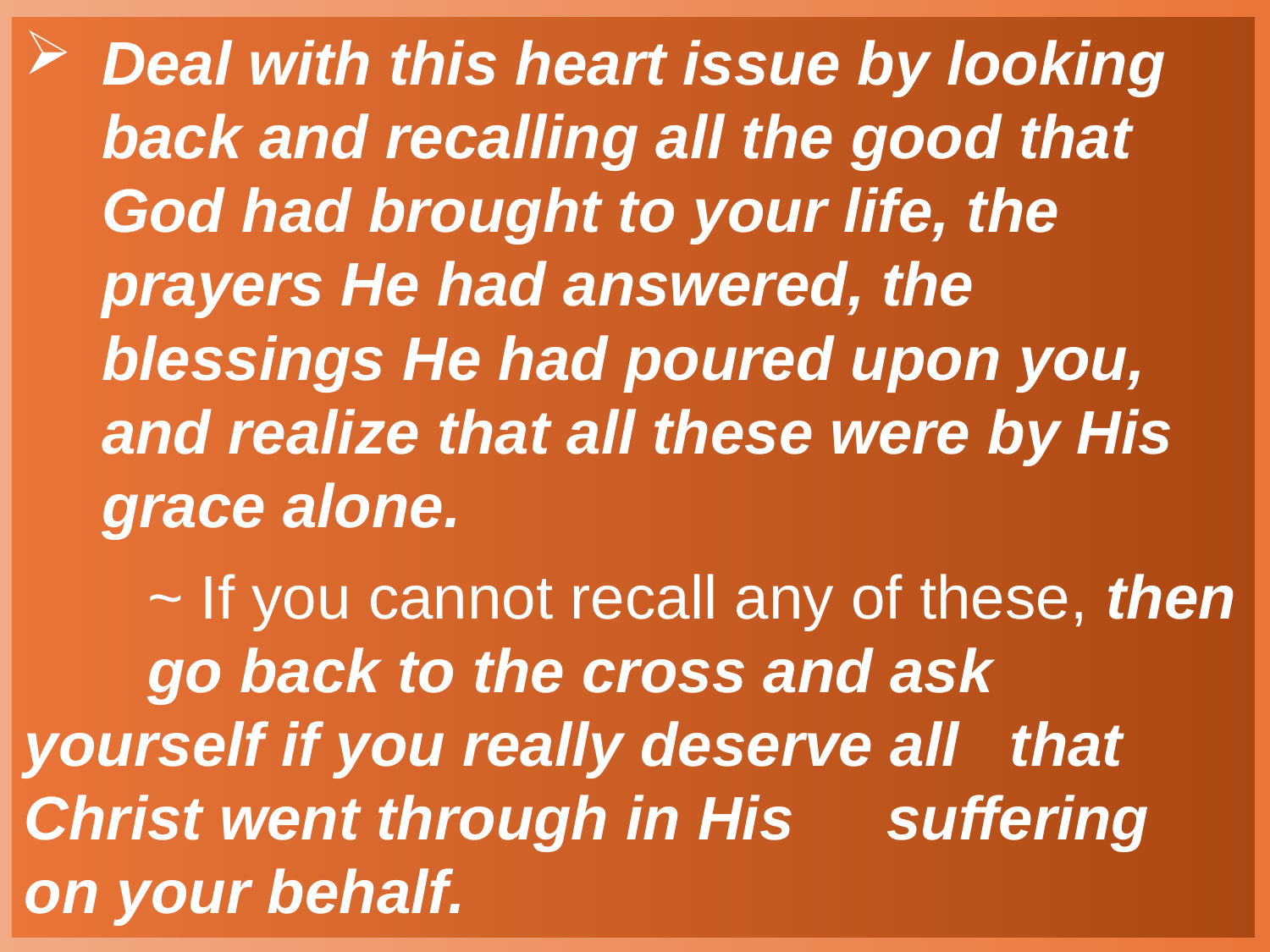

Deal with this heart issue by looking back and recalling all the good that God had brought to your life, the prayers He had answered, the blessings He had poured upon you, and realize that all these were by His grace alone.
		~ If you cannot recall any of these, then 					go back to the cross and ask 						yourself if you really deserve all 						that Christ went through in His 						suffering on your behalf.